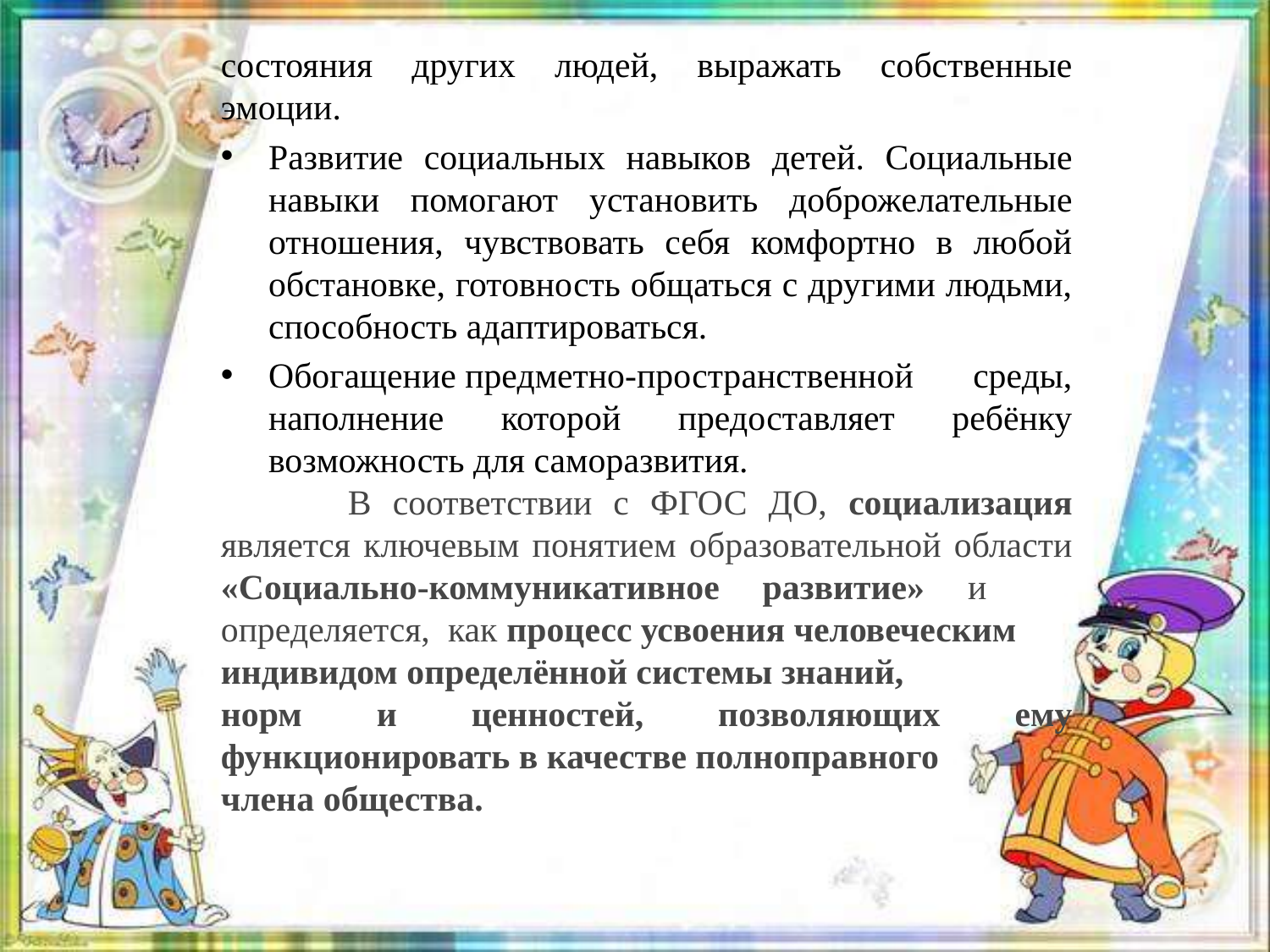

состояния других людей, выражать собственные эмоции.
Развитие социальных навыков детей. Социальные навыки помогают установить доброжелательные отношения, чувствовать себя комфортно в любой обстановке, готовность общаться с другими людьми, способность адаптироваться.
Обогащение предметно-пространственной среды, наполнение которой предоставляет ребёнку возможность для саморазвития.
	В соответствии с ФГОС ДО, социализация является ключевым понятием образовательной области «Социально-коммуникативное развитие» и   определяется,  как процесс усвоения человеческим
индивидом определённой системы знаний,
норм и ценностей, позволяющих ему функционировать в качестве полноправного
члена общества.